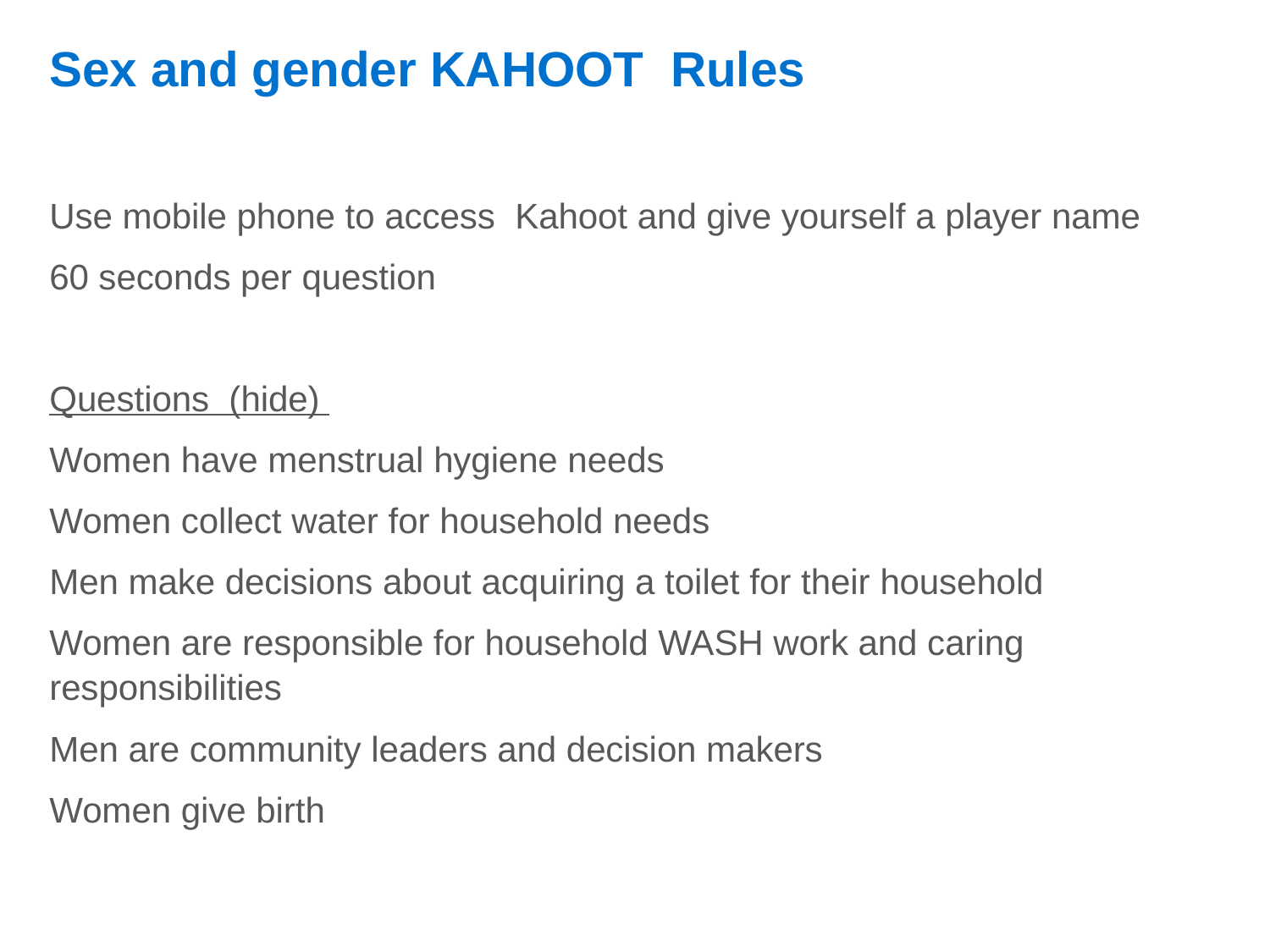

# Sex and gender KAHOOT  Rules
Use mobile phone to access  Kahoot and give yourself a player name
60 seconds per question

Questions  (hide)
Women have menstrual hygiene needs
Women collect water for household needs
Men make decisions about acquiring a toilet for their household
Women are responsible for household WASH work and caring responsibilities
Men are community leaders and decision makers
Women give birth